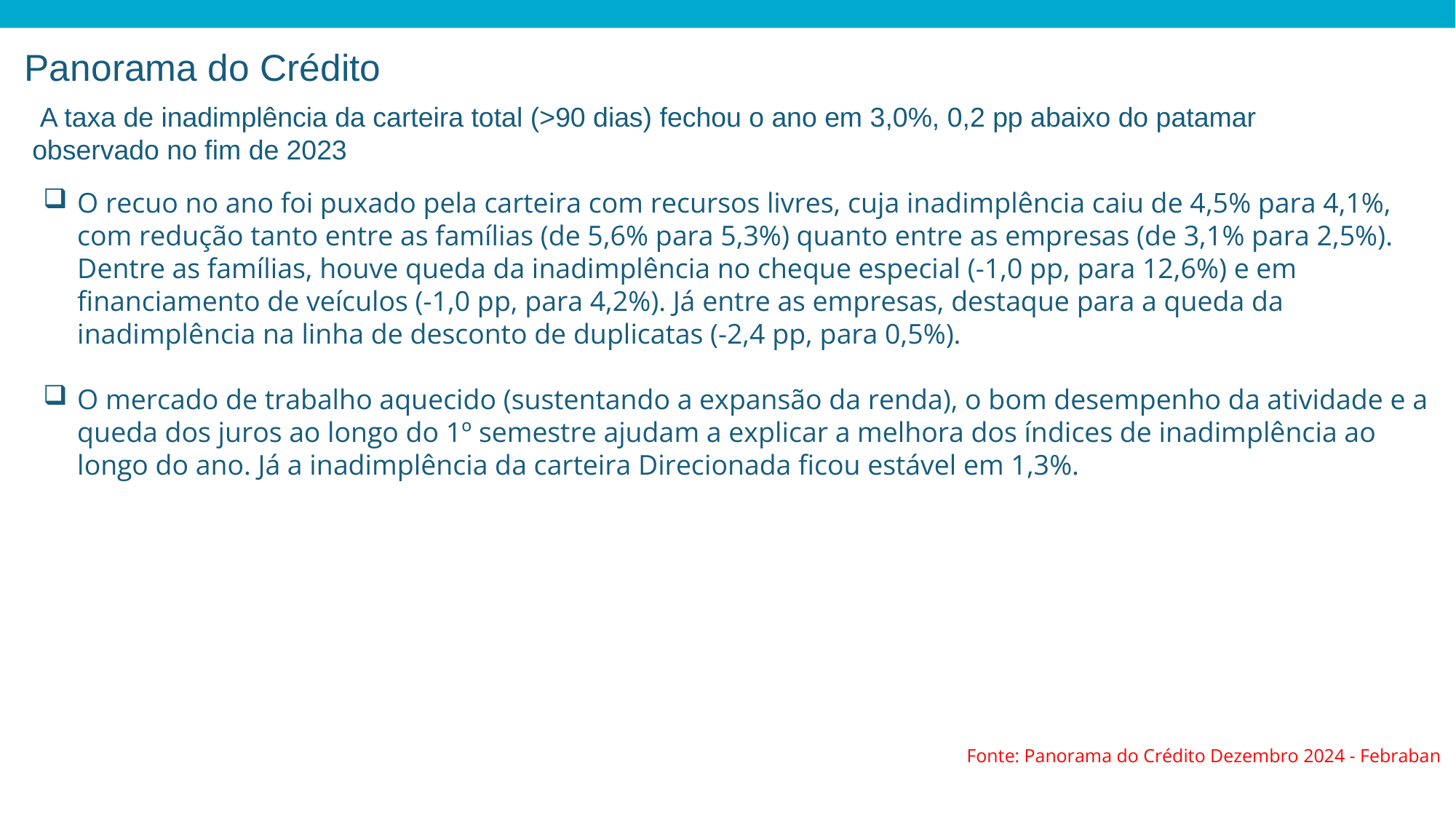

# Panorama do Crédito
 A taxa de inadimplência da carteira total (>90 dias) fechou o ano em 3,0%, 0,2 pp abaixo do patamar observado no fim de 2023
O recuo no ano foi puxado pela carteira com recursos livres, cuja inadimplência caiu de 4,5% para 4,1%, com redução tanto entre as famílias (de 5,6% para 5,3%) quanto entre as empresas (de 3,1% para 2,5%). Dentre as famílias, houve queda da inadimplência no cheque especial (-1,0 pp, para 12,6%) e em financiamento de veículos (-1,0 pp, para 4,2%). Já entre as empresas, destaque para a queda da inadimplência na linha de desconto de duplicatas (-2,4 pp, para 0,5%).

O mercado de trabalho aquecido (sustentando a expansão da renda), o bom desempenho da atividade e a queda dos juros ao longo do 1º semestre ajudam a explicar a melhora dos índices de inadimplência ao longo do ano. Já a inadimplência da carteira Direcionada ficou estável em 1,3%.
Fonte: Panorama do Crédito Dezembro 2024 - Febraban